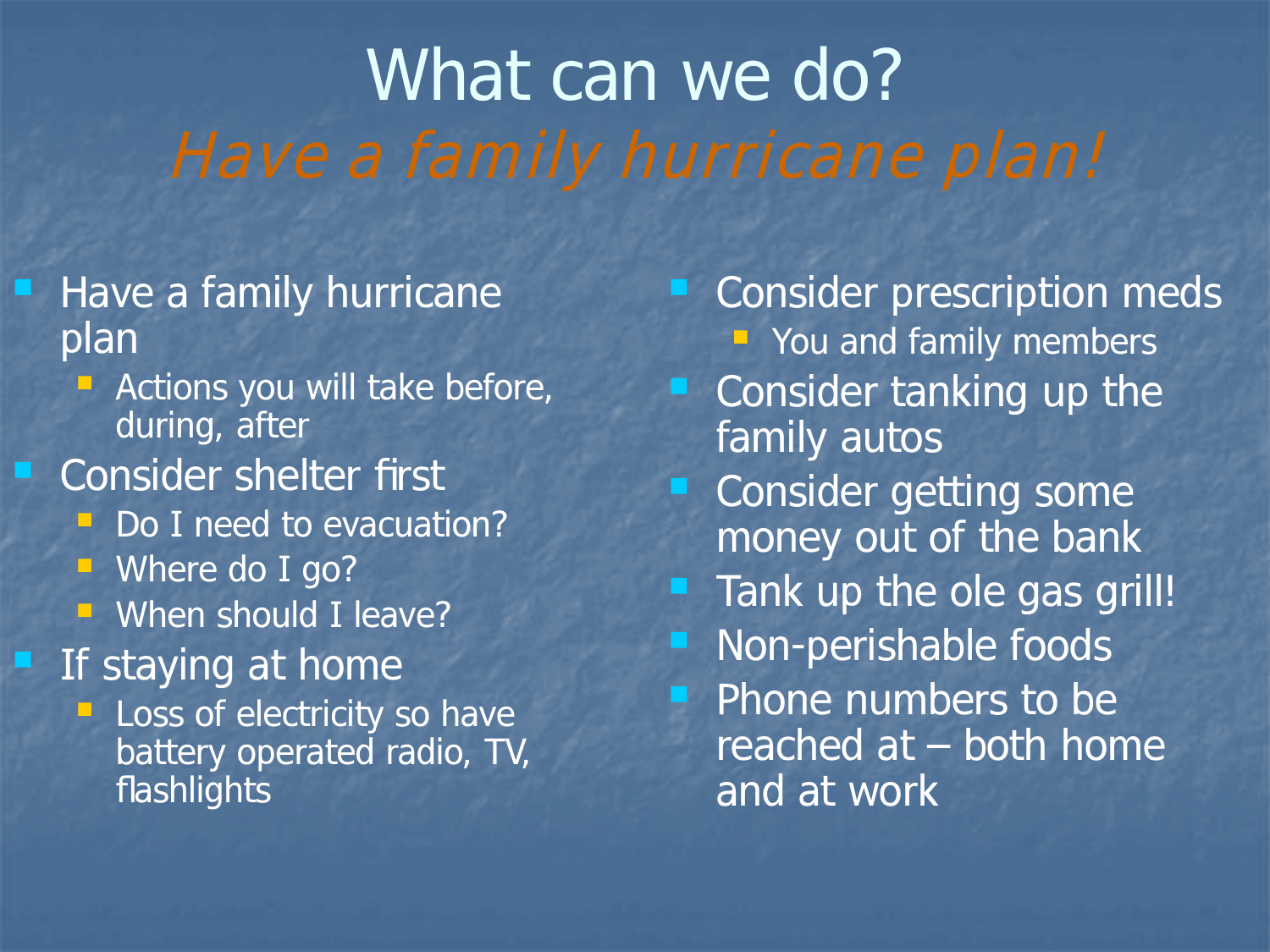

# What can we do? Have a family hurricane plan!
Have a family hurricane plan
Actions you will take before, during, after
Consider shelter first
Do I need to evacuation?
Where do I go?
When should I leave?
If staying at home
Loss of electricity so have battery operated radio, TV, flashlights
Consider prescription meds
You and family members
Consider tanking up the family autos
Consider getting some money out of the bank
Tank up the ole gas grill!
Non-perishable foods
Phone numbers to be reached at – both home and at work